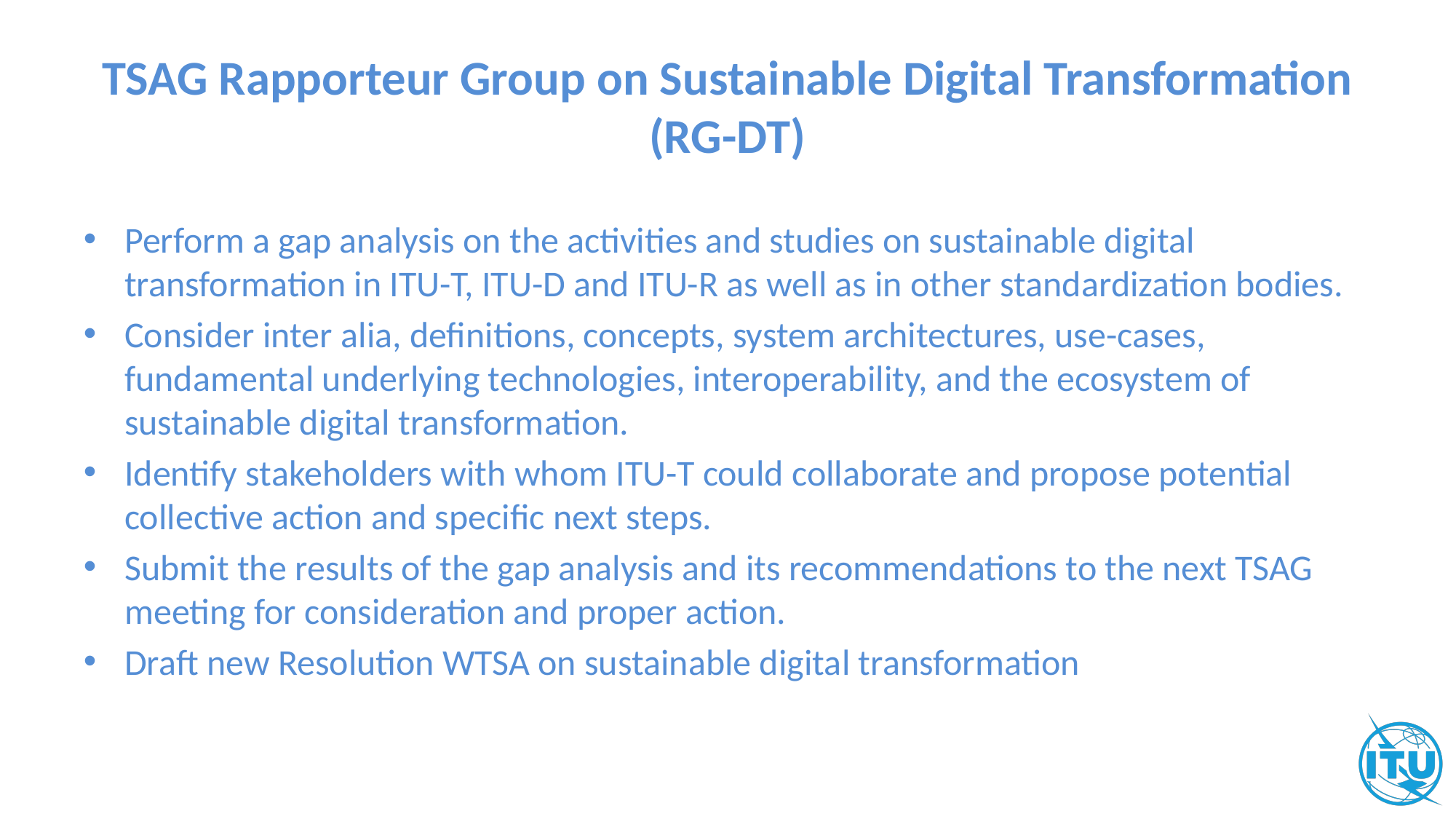

# TSAG Rapporteur Group on Sustainable Digital Transformation (RG-DT)
​Perform a gap analysis on the activities and studies on sustainable digital transformation in ITU-T, ITU-D and ITU-R as well as in other standardization bodies.
Consider inter alia, definitions, concepts, system architectures, use-cases, fundamental underlying technologies, interoperability, and the ecosystem of sustainable digital transformation.
Identify stakeholders with whom ITU-T could collaborate and propose potential collective action and specific next steps.
Submit the results of the gap analysis and its recommendations to the next TSAG meeting for consideration and proper action.
Draft new Resolution WTSA on sustainable digital transformation